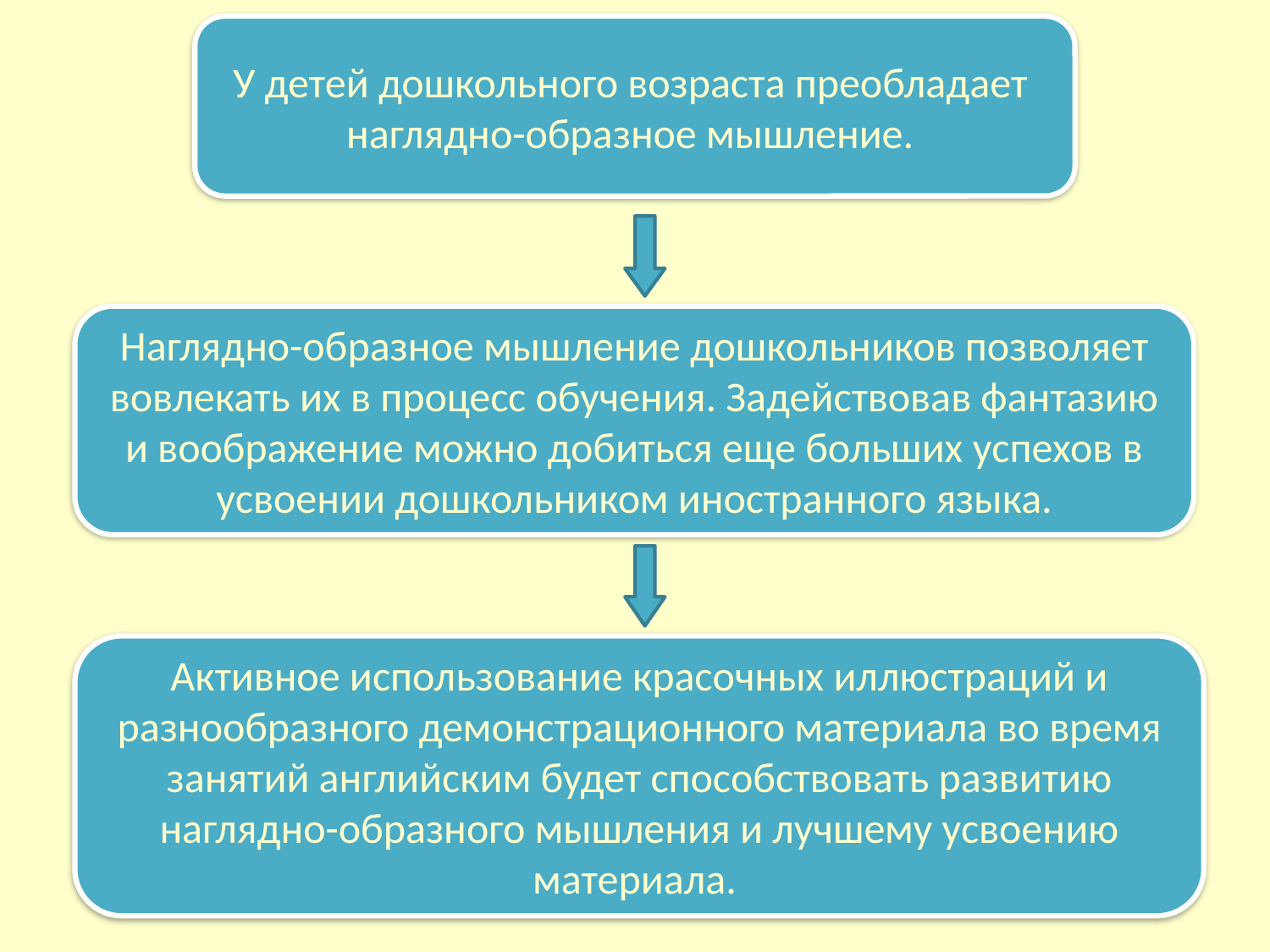

У детей дошкольного возраста преобладает  наглядно-образное мышление.

Наглядно-образное мышление дошкольников позволяет вовлекать их в процесс обучения. Задействовав фантазию и воображение можно добиться еще больших успехов в усвоении дошкольником иностранного языка.

Активное использование красочных иллюстраций и разнообразного демонстрационного материала во время занятий английским будет способствовать развитию наглядно-образного мышления и лучшему усвоению материала.